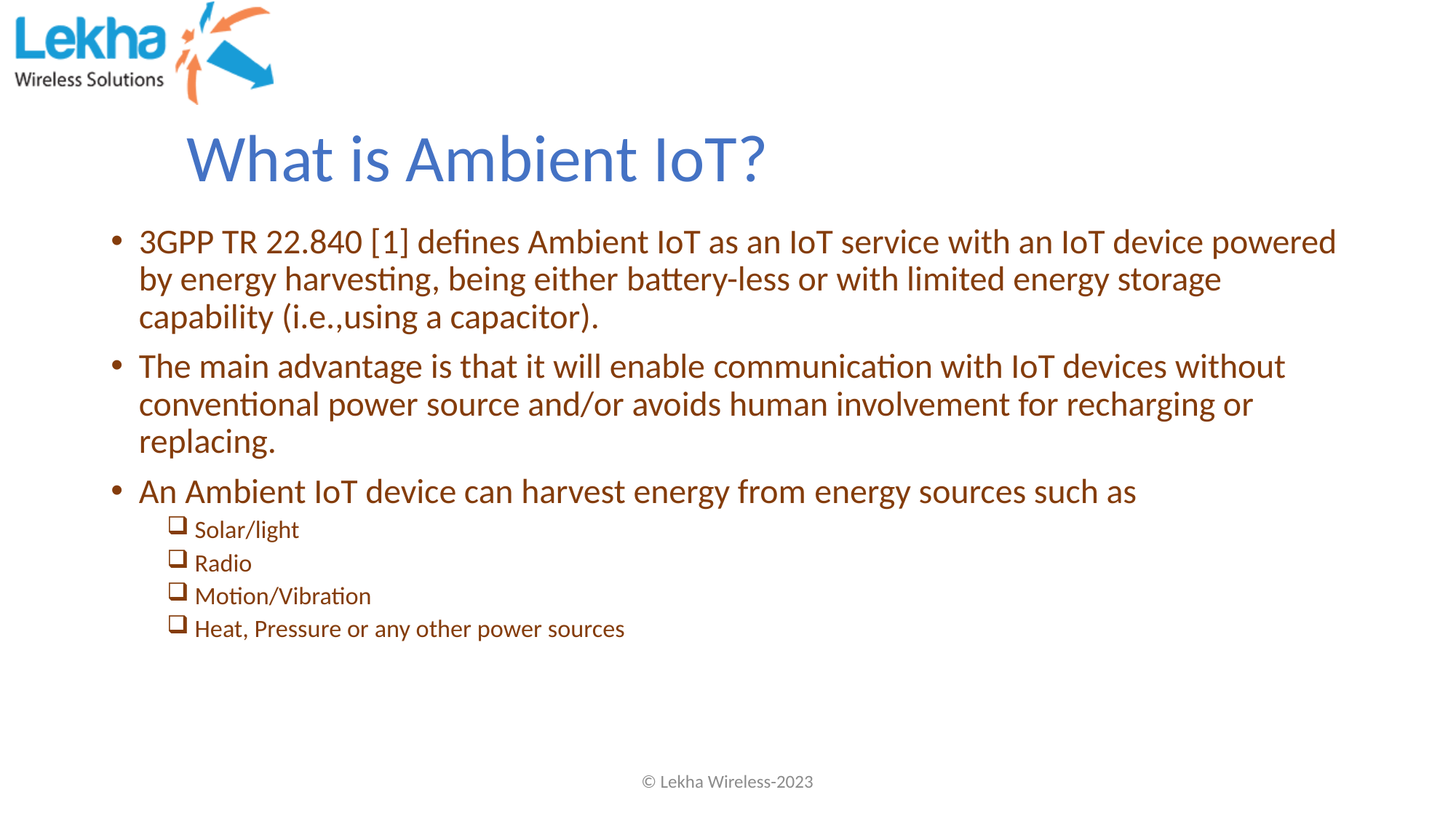

# What is Ambient IoT?
3GPP TR 22.840 [1] defines Ambient IoT as an IoT service with an IoT device powered by energy harvesting, being either battery-less or with limited energy storage capability (i.e.,using a capacitor).
The main advantage is that it will enable communication with IoT devices without conventional power source and/or avoids human involvement for recharging or replacing.
An Ambient IoT device can harvest energy from energy sources such as
Solar/light
Radio
Motion/Vibration
Heat, Pressure or any other power sources

© Lekha Wireless-2023
3